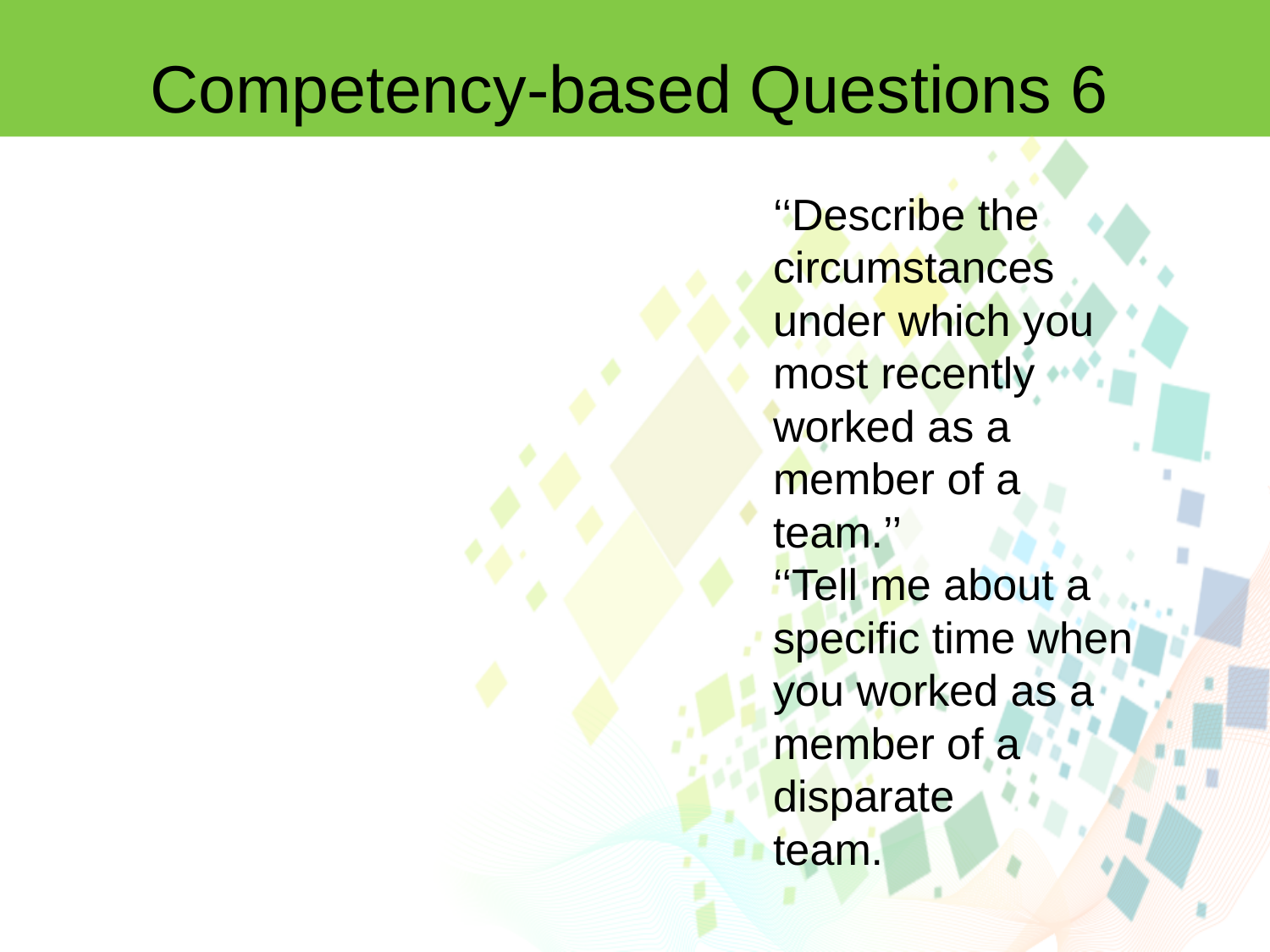

Competency-based Questions 6
‘‘Describe the circumstances under which you most recently worked as a member of a team.’’
‘‘Tell me about a specific time when you worked as a member of a disparate
team.